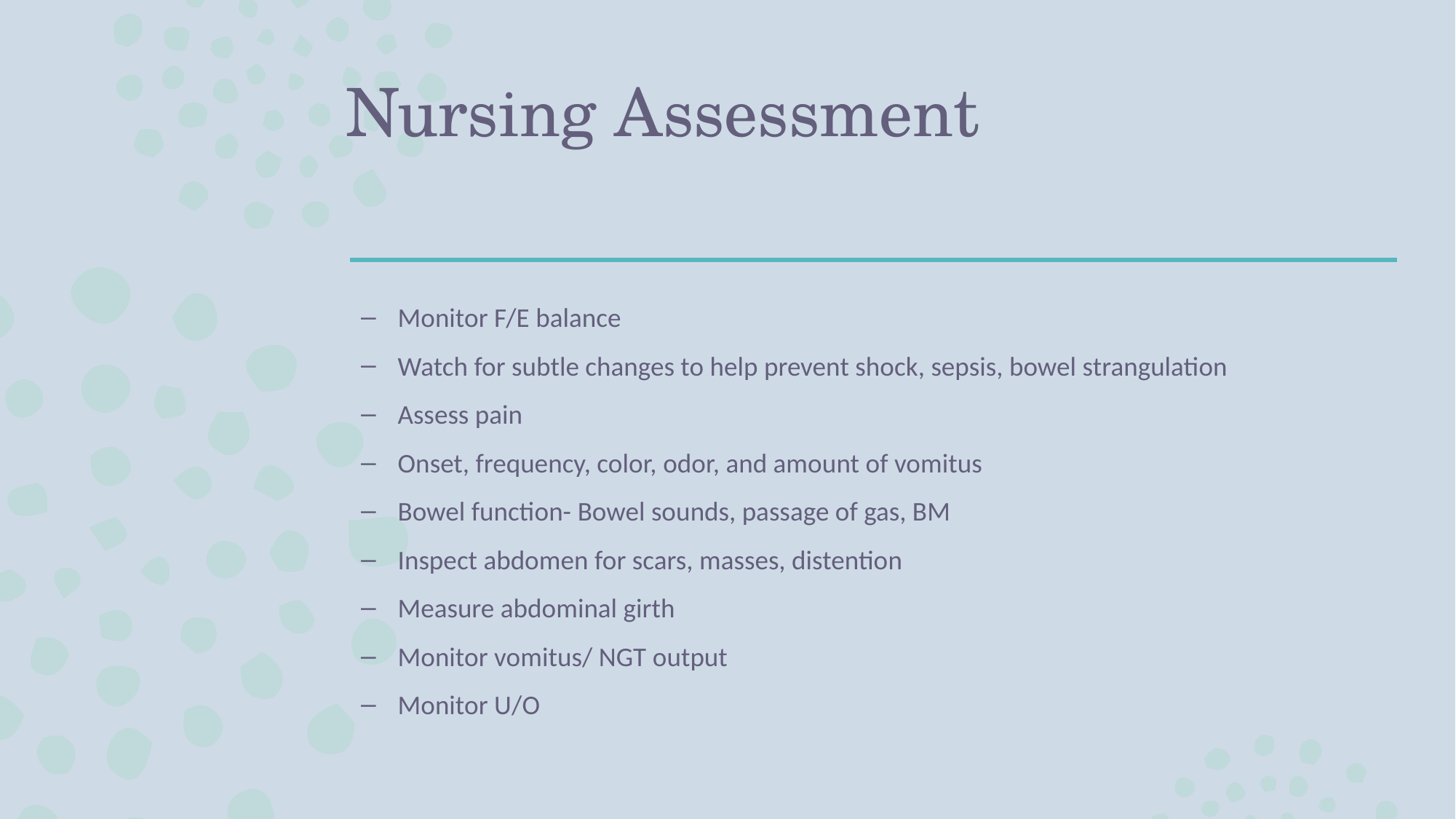

# Nursing Assessment
Monitor F/E balance
Watch for subtle changes to help prevent shock, sepsis, bowel strangulation
Assess pain
Onset, frequency, color, odor, and amount of vomitus
Bowel function- Bowel sounds, passage of gas, BM
Inspect abdomen for scars, masses, distention
Measure abdominal girth
Monitor vomitus/ NGT output
Monitor U/O